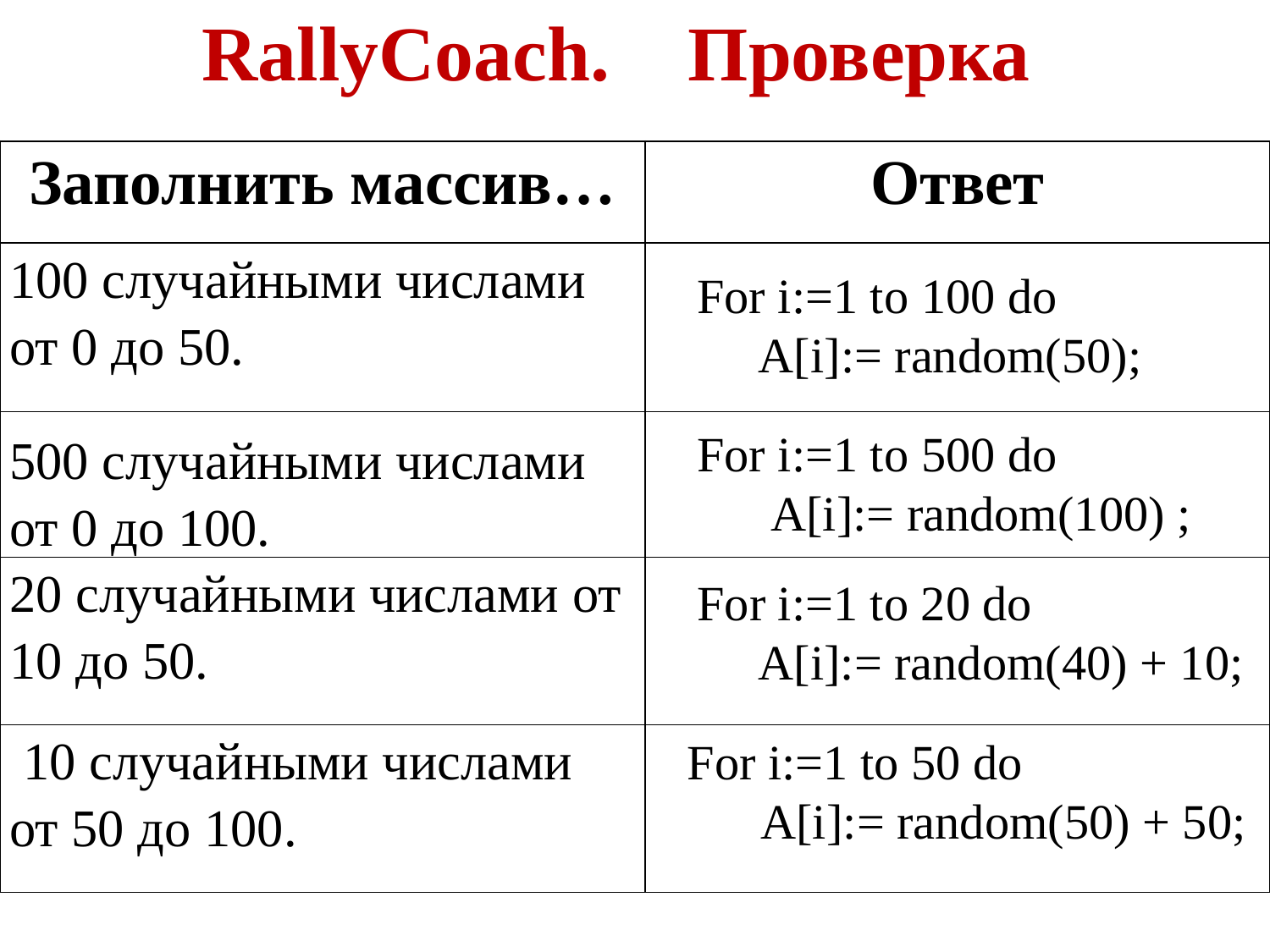

# RallyCoach.    Проверка
| Заполнить массив… | Ответ |
| --- | --- |
| 100 случайными числами от 0 до 50. |  |
| 500 случайными числами от 0 до 100. |  |
| 20 случайными числами от 10 до 50. |  |
| 10 случайными числами от 50 до 100. |  |
For i:=1 to 100 do
     A[i]:= random(50);
For i:=1 to 500 do
      A[i]:= random(100) ;
For i:=1 to 20 do
     A[i]:= random(40) + 10;
For i:=1 to 50 do
      A[i]:= random(50) + 50;